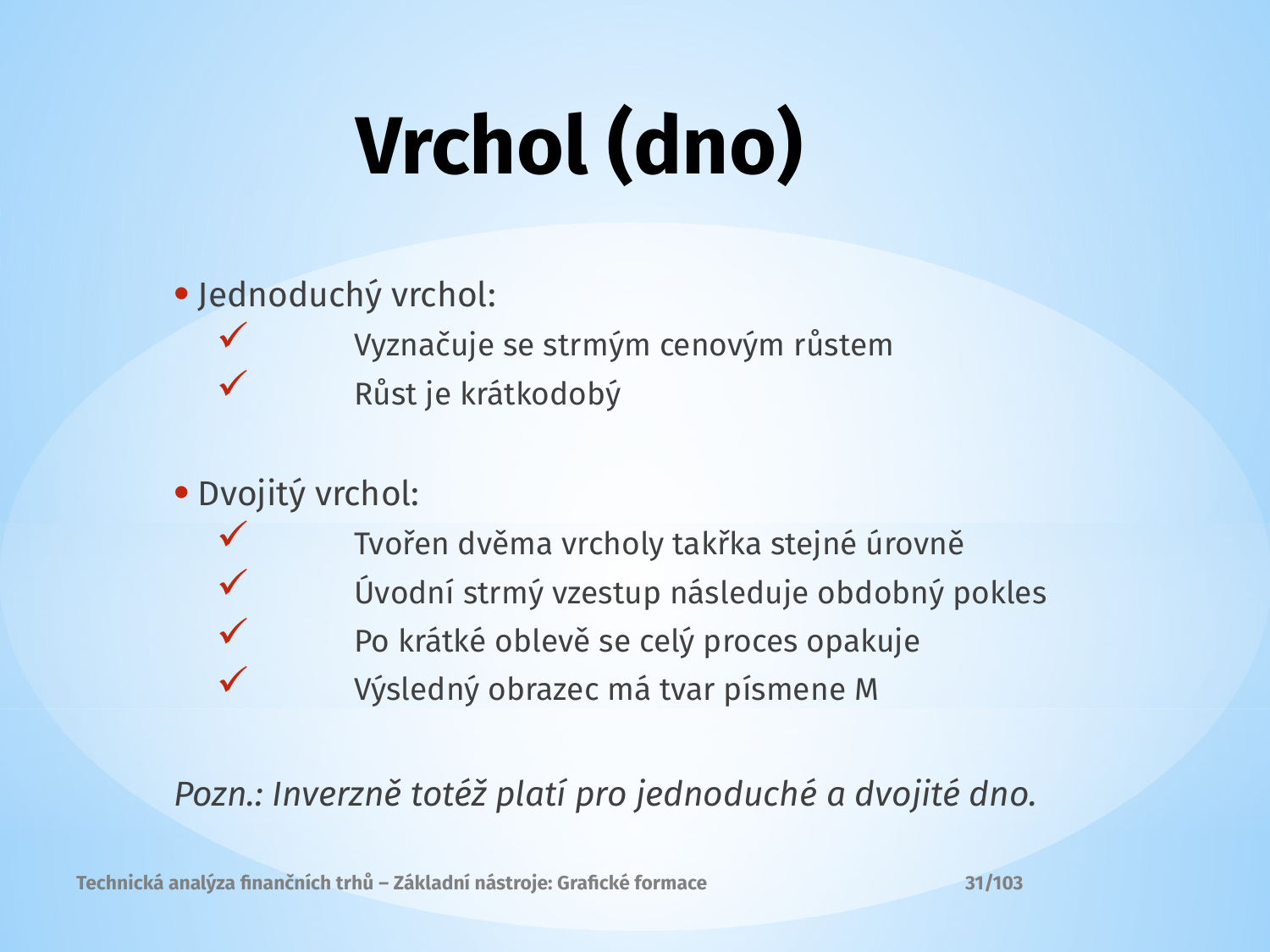

# Vrchol (dno)
Jednoduchý vrchol:
	Vyznačuje se strmým cenovým růstem
	Růst je krátkodobý

Dvojitý vrchol:
	Tvořen dvěma vrcholy takřka stejné úrovně
	Úvodní strmý vzestup následuje obdobný pokles
	Po krátké oblevě se celý proces opakuje
	Výsledný obrazec má tvar písmene M

Pozn.: Inverzně totéž platí pro jednoduché a dvojité dno.
Technická analýza finančních trhů – Základní nástroje: Grafické formace			31/103